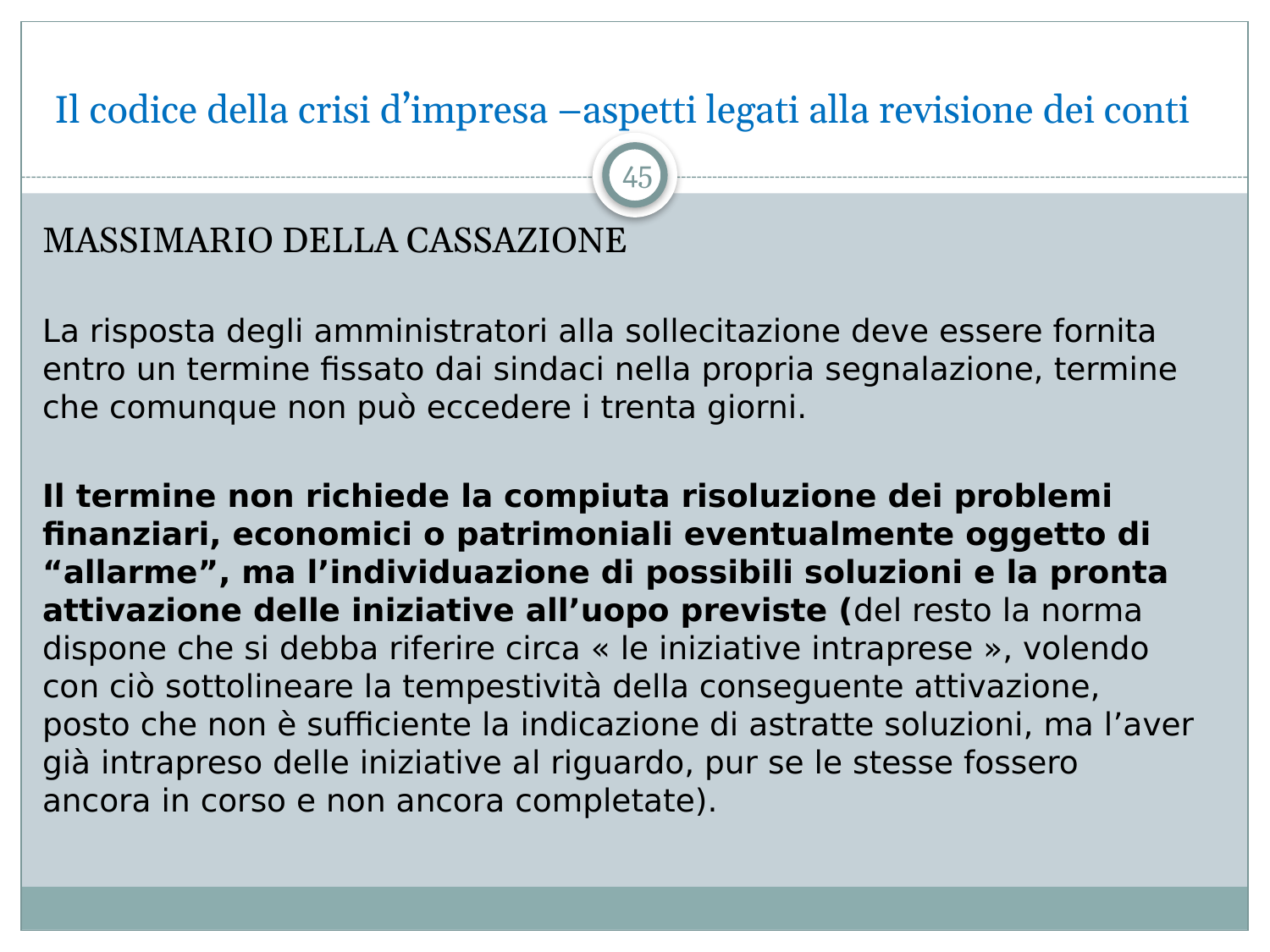

# Il codice della crisi d’impresa –aspetti legati alla revisione dei conti
45
MASSIMARIO DELLA CASSAZIONE

La risposta degli amministratori alla sollecitazione deve essere fornita entro un termine fissato dai sindaci nella propria segnalazione, termine che comunque non può eccedere i trenta giorni.

Il termine non richiede la compiuta risoluzione dei problemi finanziari, economici o patrimoniali eventualmente oggetto di “allarme”, ma l’individuazione di possibili soluzioni e la pronta attivazione delle iniziative all’uopo previste (del resto la norma dispone che si debba riferire circa « le iniziative intraprese », volendo con ciò sottolineare la tempestività della conseguente attivazione, posto che non è sufficiente la indicazione di astratte soluzioni, ma l’aver già intrapreso delle iniziative al riguardo, pur se le stesse fossero ancora in corso e non ancora completate).